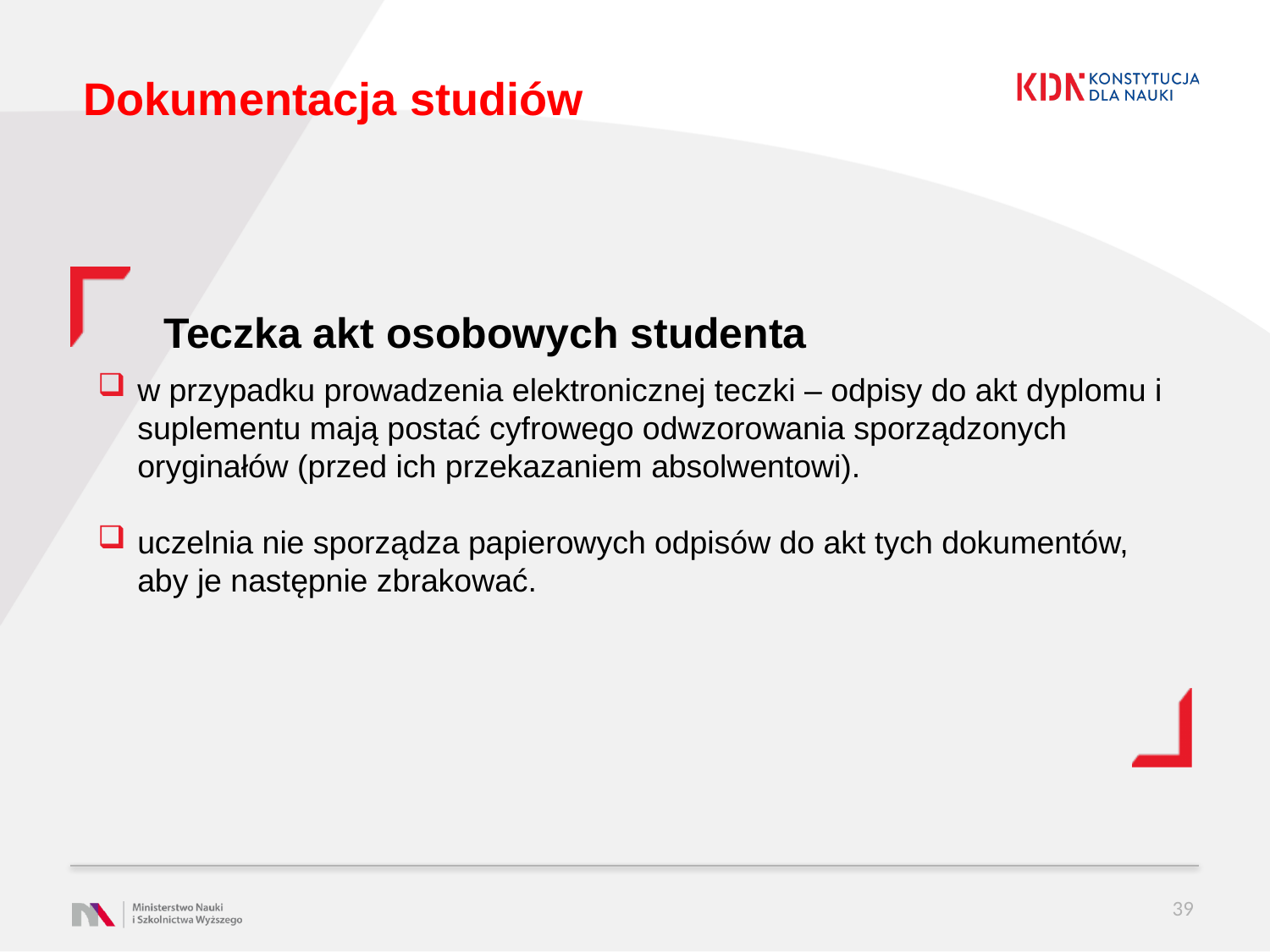

# Dokumentacja studiów
Teczka akt osobowych studenta
w przypadku prowadzenia elektronicznej teczki – odpisy do akt dyplomu i suplementu mają postać cyfrowego odwzorowania sporządzonych oryginałów (przed ich przekazaniem absolwentowi).

uczelnia nie sporządza papierowych odpisów do akt tych dokumentów, aby je następnie zbrakować.

39